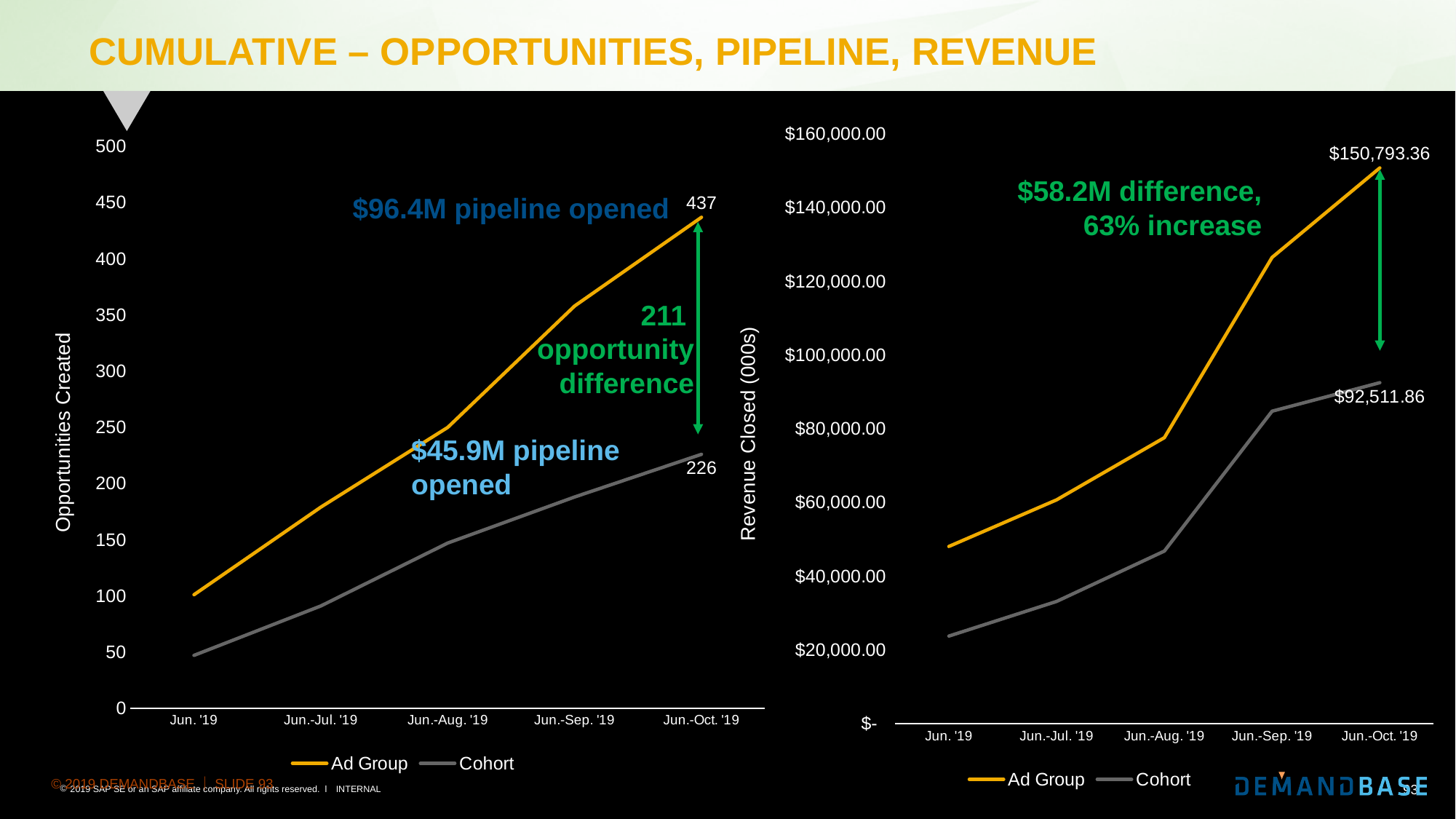

# cumulative – opportunities, Pipeline, Revenue

### Chart

| Category | Ad Group | Cohort |
|---|---|---|
| Jun. '19 | 48071.165 | 23749.548 |
| Jun.-Jul. '19 | 60723.806 | 33155.807 |
| Jun.-Aug. '19 | 77600.428 | 46810.944 |
| Jun.-Sep. '19 | 126504.836 | 84788.21 |
| Jun.-Oct. '19 | 150793.359 | 92511.86200000001 |

### Chart

| Category | Ad Group | Cohort |
|---|---|---|
| Jun. '19 | 101.0 | 47.0 |
| Jun.-Jul. '19 | 179.0 | 91.0 |
| Jun.-Aug. '19 | 250.0 | 147.0 |
| Jun.-Sep. '19 | 358.0 | 188.0 |
| Jun.-Oct. '19 | 437.0 | 226.0 |
$58.2M difference, 63% increase
$96.4M pipeline opened
211
opportunity difference
$45.9M pipeline
opened